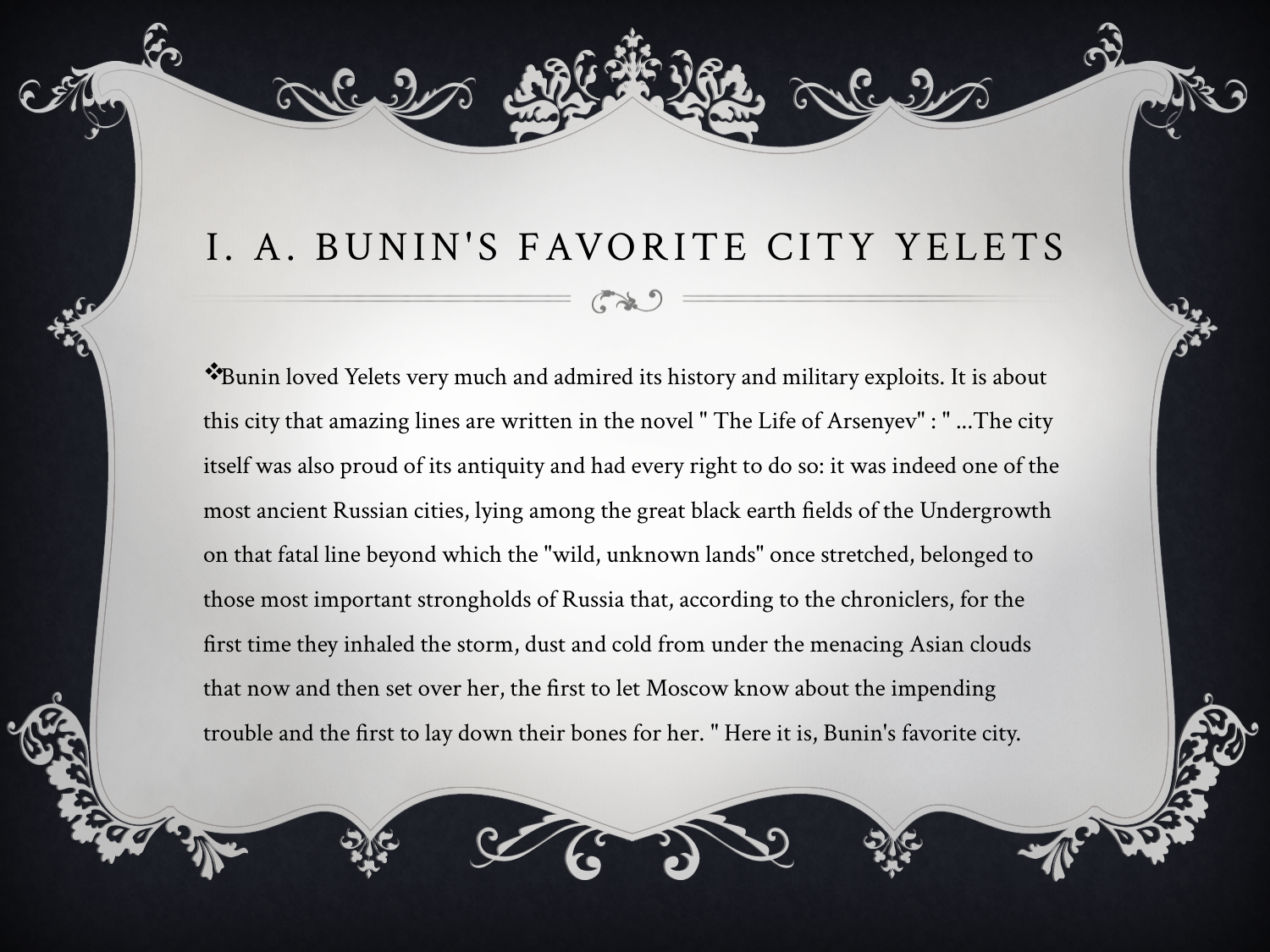

# I. A. Bunin's favorite city Yelets
Bunin loved Yelets very much and admired its history and military exploits. It is about this city that amazing lines are written in the novel " The Life of Arsenyev" : " ...The city itself was also proud of its antiquity and had every right to do so: it was indeed one of the most ancient Russian cities, lying among the great black earth fields of the Undergrowth on that fatal line beyond which the "wild, unknown lands" once stretched, belonged to those most important strongholds of Russia that, according to the chroniclers, for the first time they inhaled the storm, dust and cold from under the menacing Asian clouds that now and then set over her, the first to let Moscow know about the impending trouble and the first to lay down their bones for her. " Here it is, Bunin's favorite city.